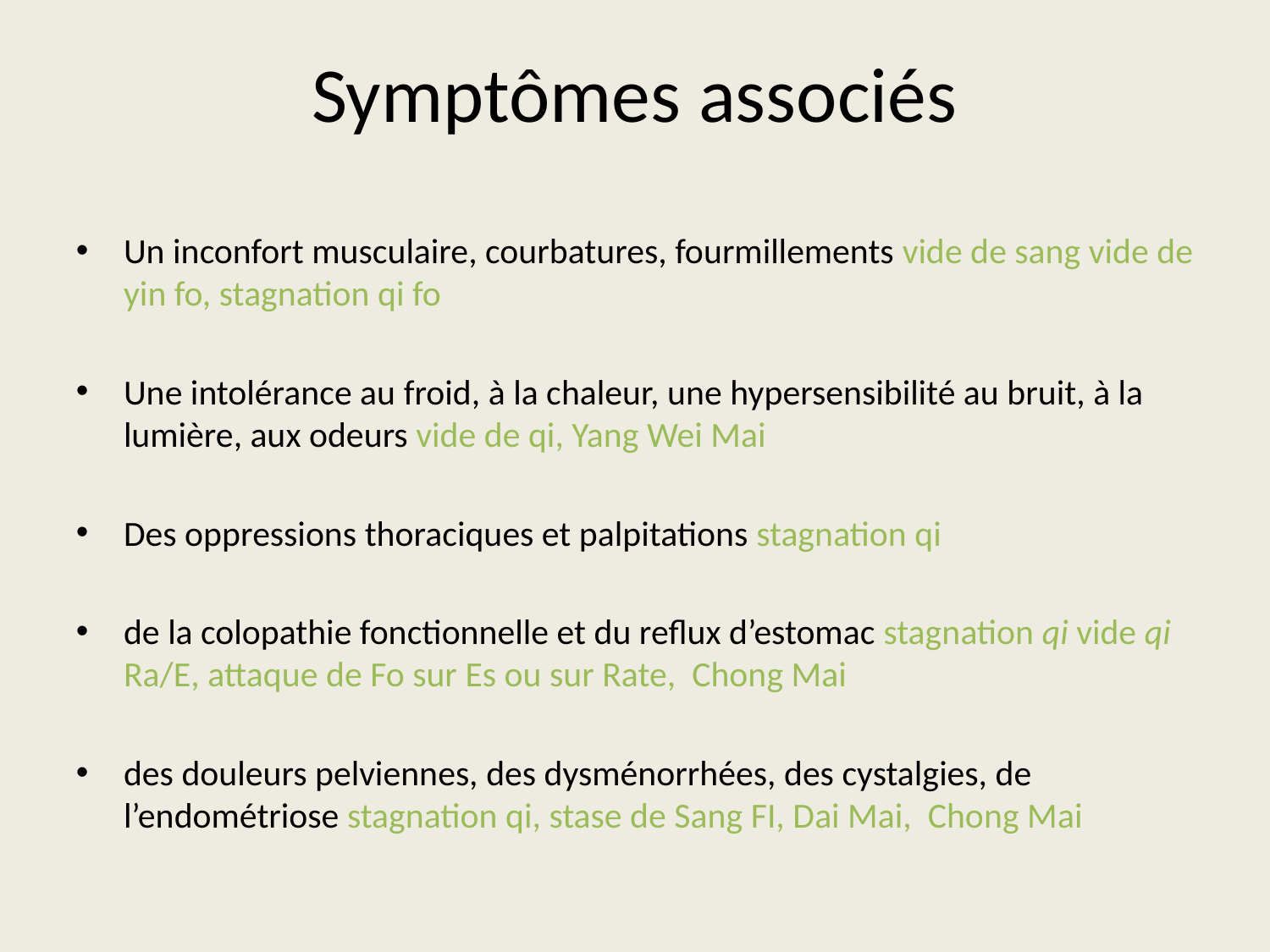

# Symptômes associés
Un inconfort musculaire, courbatures, fourmillements vide de sang vide de yin fo, stagnation qi fo

Une intolérance au froid, à la chaleur, une hypersensibilité au bruit, à la lumière, aux odeurs vide de qi, Yang Wei Mai

Des oppressions thoraciques et palpitations stagnation qi

de la colopathie fonctionnelle et du reflux d’estomac stagnation qi vide qi Ra/E, attaque de Fo sur Es ou sur Rate,  Chong Mai

des douleurs pelviennes, des dysménorrhées, des cystalgies, de l’endométriose stagnation qi, stase de Sang FI, Dai Mai,  Chong Mai